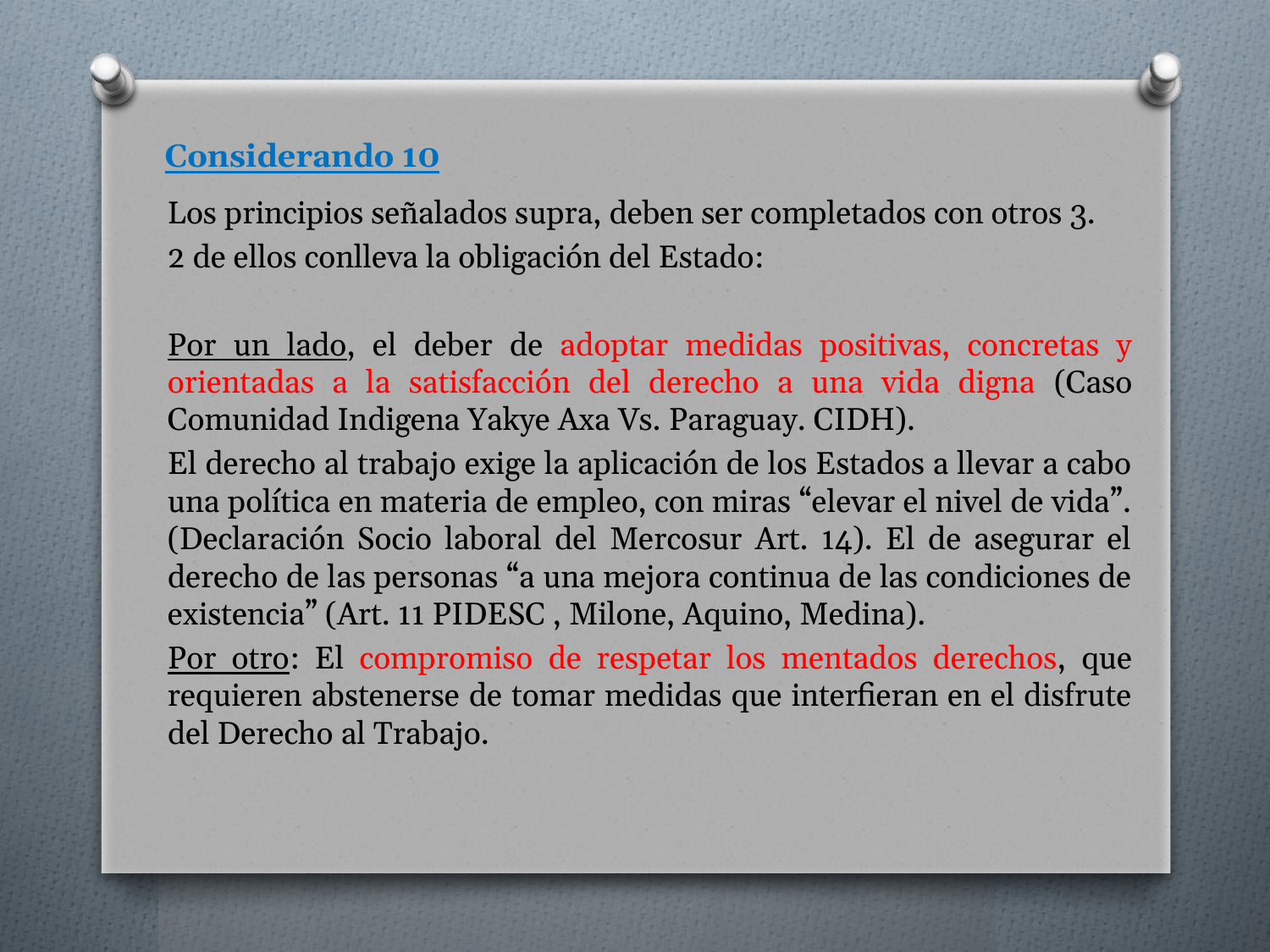

# Considerando 10
Los principios señalados supra, deben ser completados con otros 3.
2 de ellos conlleva la obligación del Estado:

Por un lado, el deber de adoptar medidas positivas, concretas y orientadas a la satisfacción del derecho a una vida digna (Caso Comunidad Indigena Yakye Axa Vs. Paraguay. CIDH).
El derecho al trabajo exige la aplicación de los Estados a llevar a cabo una política en materia de empleo, con miras “elevar el nivel de vida”. (Declaración Socio laboral del Mercosur Art. 14). El de asegurar el derecho de las personas “a una mejora continua de las condiciones de existencia” (Art. 11 PIDESC , Milone, Aquino, Medina).
Por otro: El compromiso de respetar los mentados derechos, que requieren abstenerse de tomar medidas que interfieran en el disfrute del Derecho al Trabajo.